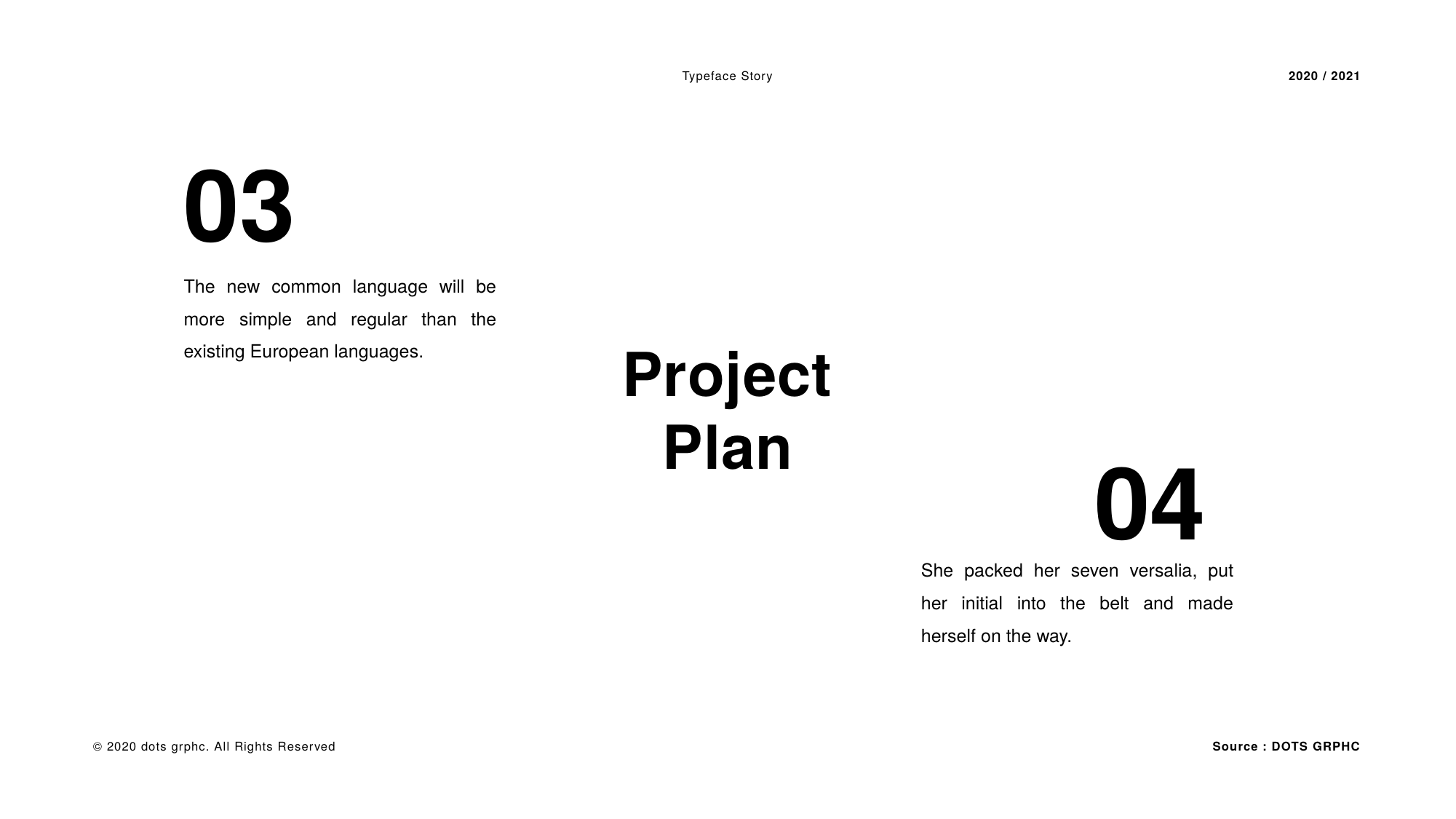

Typeface Story
2020 / 2021
03
The new common language will be more simple and regular than the existing European languages.
Project Plan
04
She packed her seven versalia, put her initial into the belt and made herself on the way.
Source : DOTS GRPHC
© 2020 dots grphc. All Rights Reserved